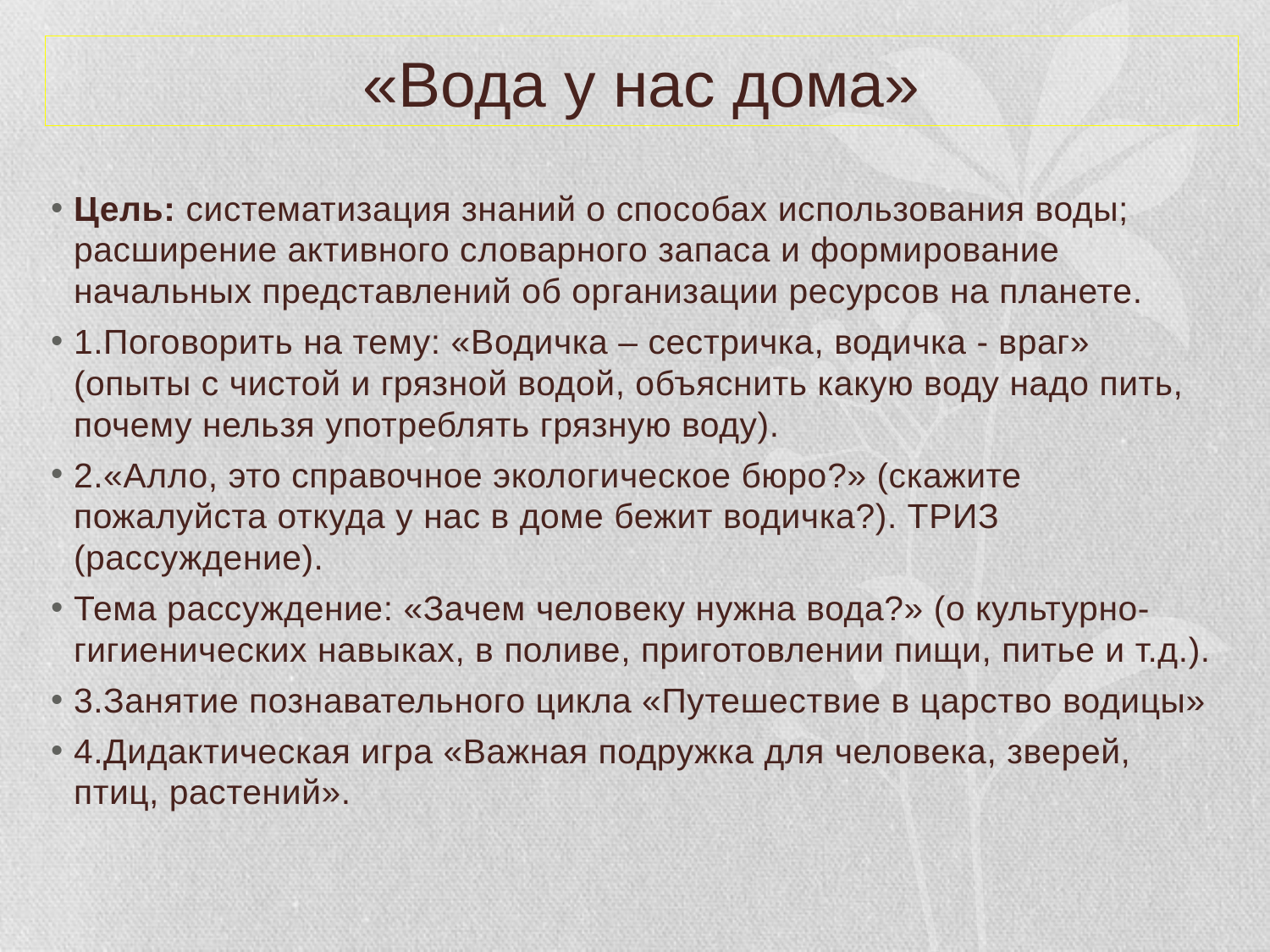

# «Вода у нас дома»
Цель: систематизация знаний о способах использования воды; расширение активного словарного запаса и формирование начальных представлений об организации ресурсов на планете.
1.Поговорить на тему: «Водичка – сестричка, водичка - враг» (опыты с чистой и грязной водой, объяснить какую воду надо пить, почему нельзя употреблять грязную воду).
2.«Алло, это справочное экологическое бюро?» (скажите пожалуйста откуда у нас в доме бежит водичка?). ТРИЗ (рассуждение).
Тема рассуждение: «Зачем человеку нужна вода?» (о культурно-гигиенических навыках, в поливе, приготовлении пищи, питье и т.д.).
3.Занятие познавательного цикла «Путешествие в царство водицы»
4.Дидактическая игра «Важная подружка для человека, зверей, птиц, растений».